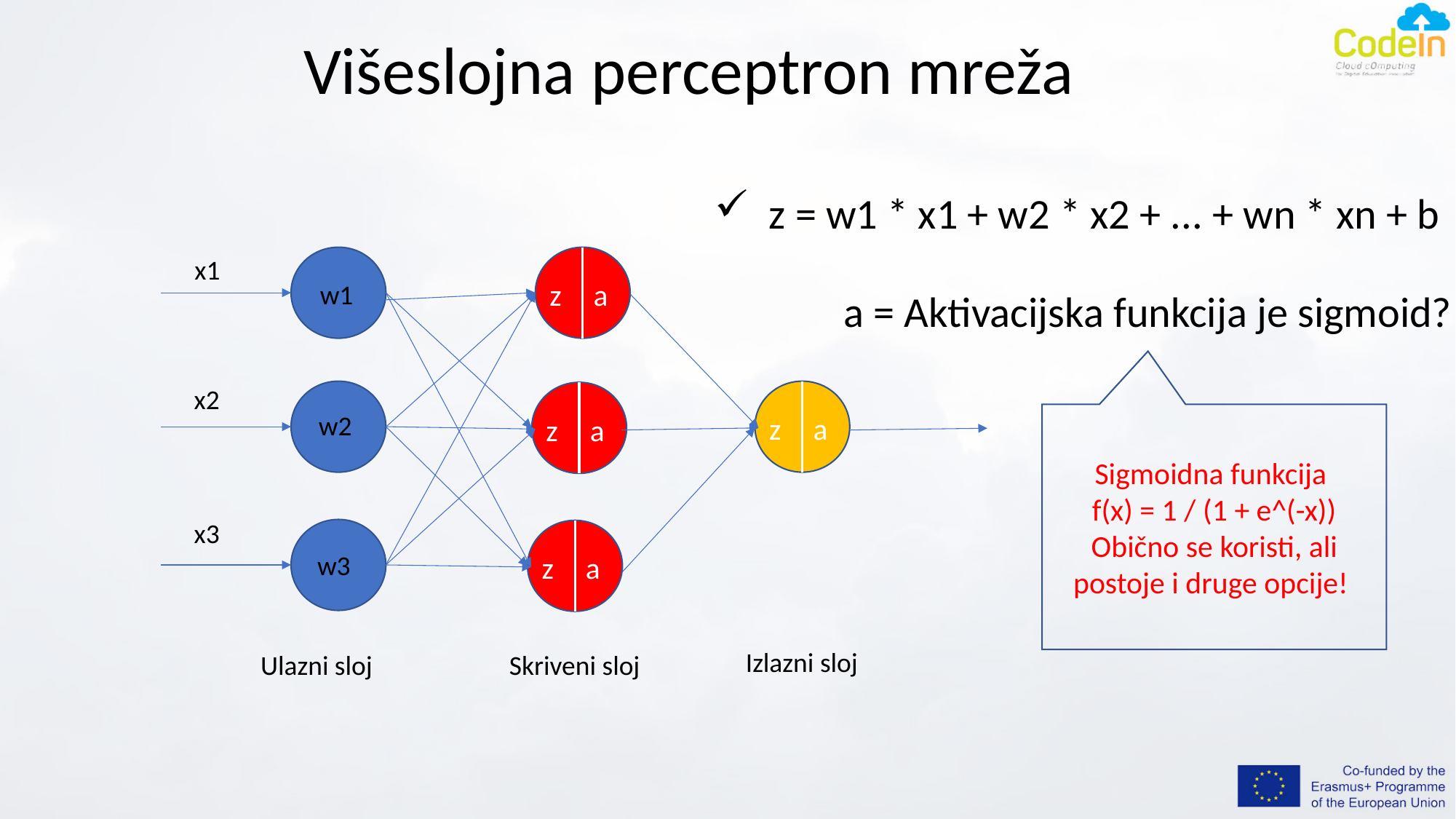

# Višeslojna perceptron mreža
z = w1 * x1 + w2 * x2 + ... + wn * xn + b
x1

z
a
w1
a = Aktivacijska funkcija je sigmoid?
x2

w2
z
a
Sigmoidna funkcija
f(x) = 1 / (1 + e^(-x))
Obično se koristi, ali postoje i druge opcije!
z
a
x3

w3
z
a
Izlazni sloj
Ulazni sloj
Skriveni sloj